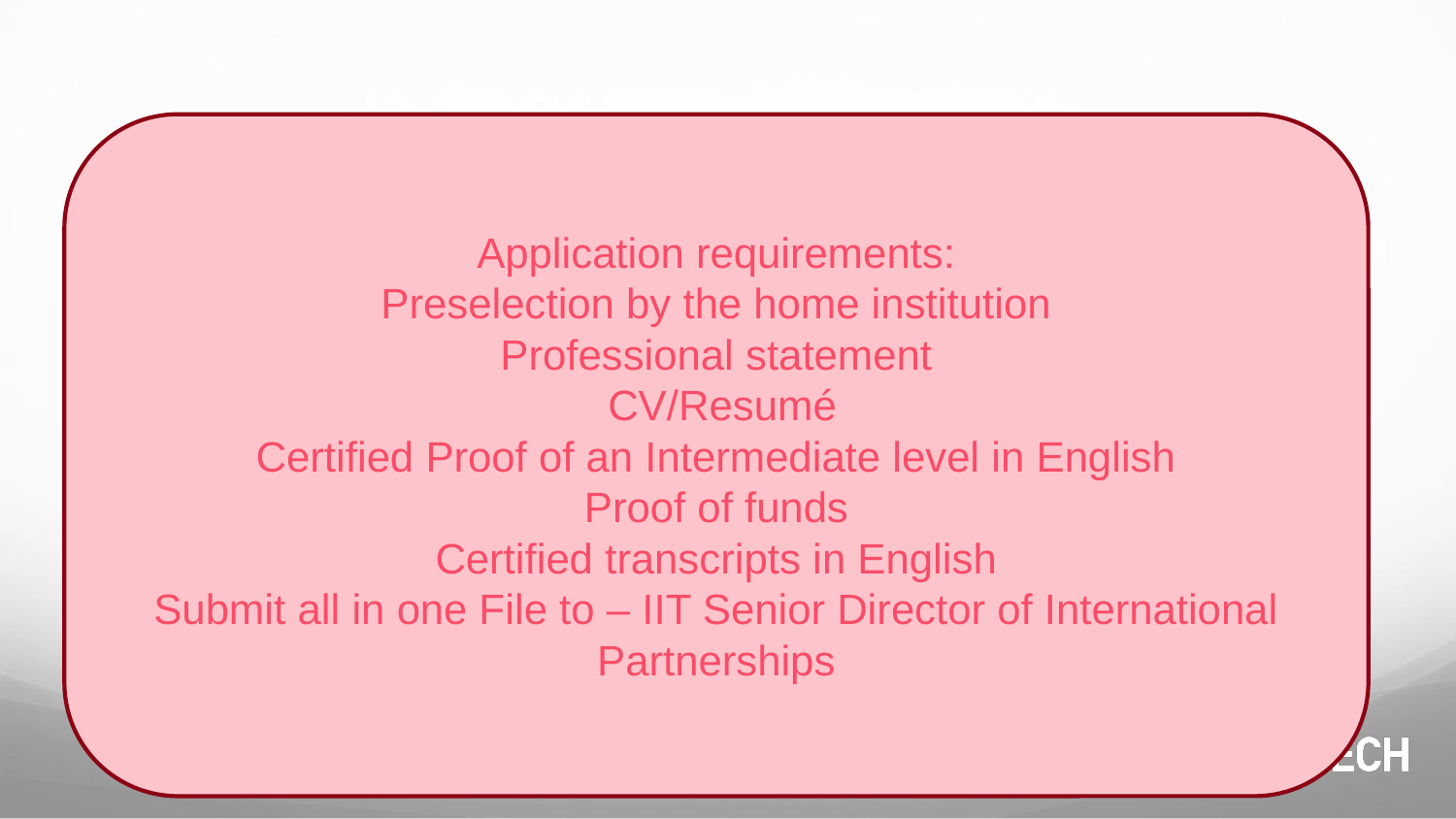

#

Application requirements:
Preselection by the home institution
Professional statement
 CV/Resumé
Certified Proof of an Intermediate level in English
Proof of funds
Certified transcripts in English
Submit all in one File to – IIT Senior Director of International Partnerships